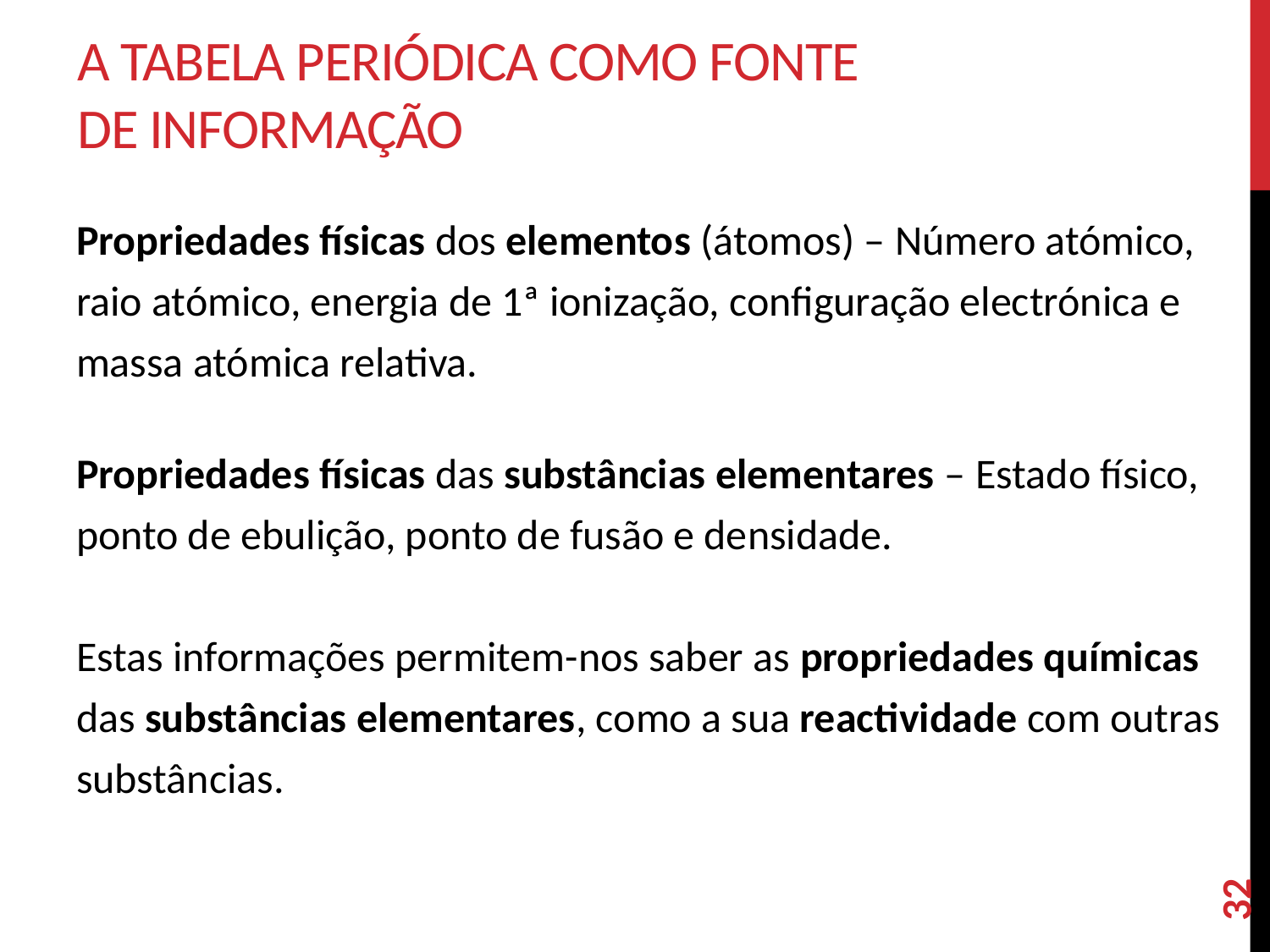

# A Tabela Periódica como Fonte de Informação
Propriedades físicas dos elementos (átomos) – Número atómico, raio atómico, energia de 1ª ionização, configuração electrónica e massa atómica relativa.

Propriedades físicas das substâncias elementares – Estado físico, ponto de ebulição, ponto de fusão e densidade.

Estas informações permitem-nos saber as propriedades químicas das substâncias elementares, como a sua reactividade com outras substâncias.
32